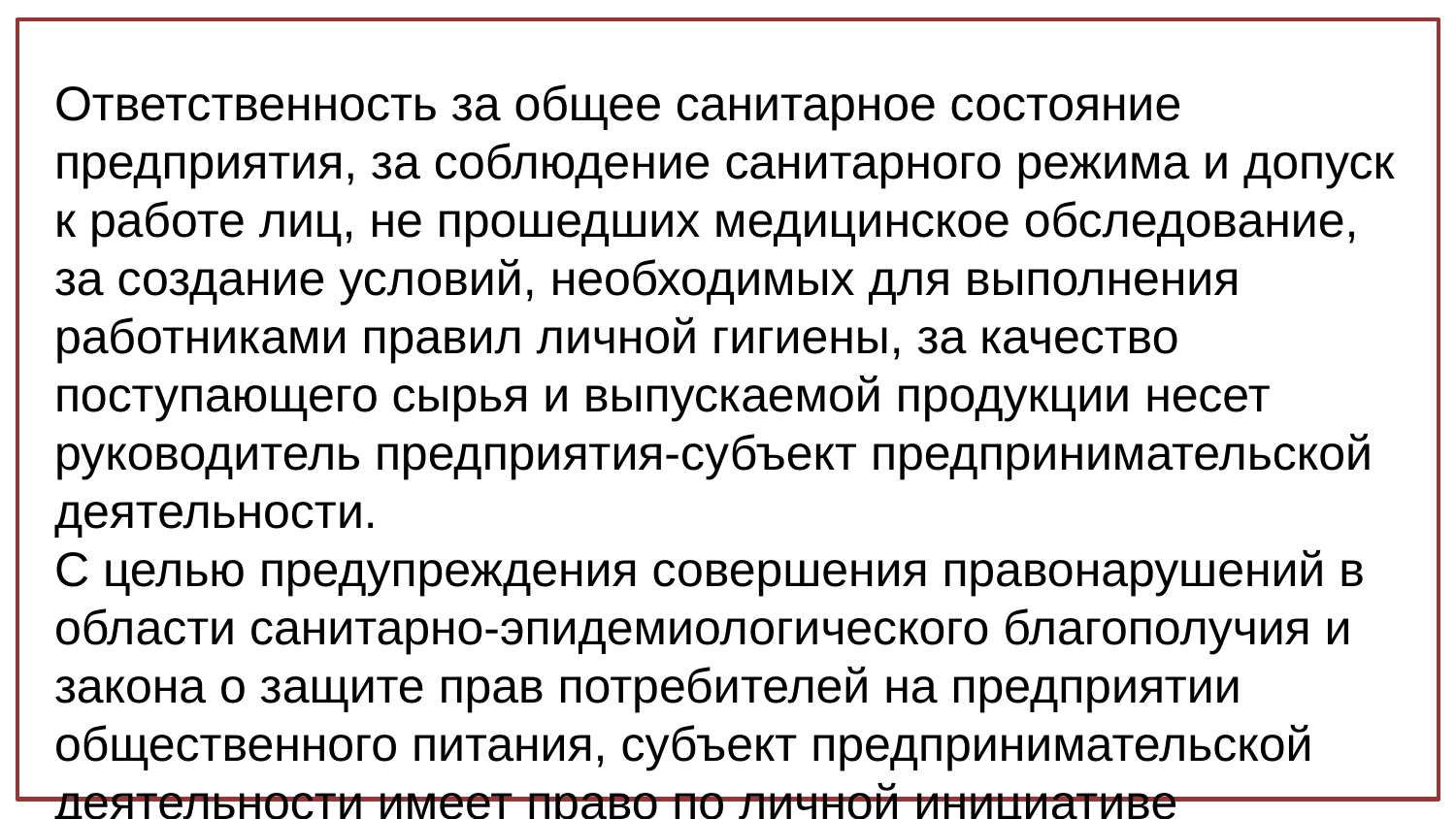

Ответственность за общее санитарное состояние предприятия, за соблюдение санитарного режима и допуск к работе лиц, не прошедших медицинское обследование, за создание условий, необходимых для выполнения работниками правил личной гигиены, за качество поступающего сырья и выпускаемой продукции несет руководитель предприятия-субъект предпринимательской деятельности.
С целью предупреждения совершения правонарушений в области санитарно-эпидемиологического благополучия и закона о защите прав потребителей на предприятии общественного питания, субъект предпринимательской деятельности имеет право по личной инициативе инициировать проведение профилактических мероприятий – профилактических визитов.